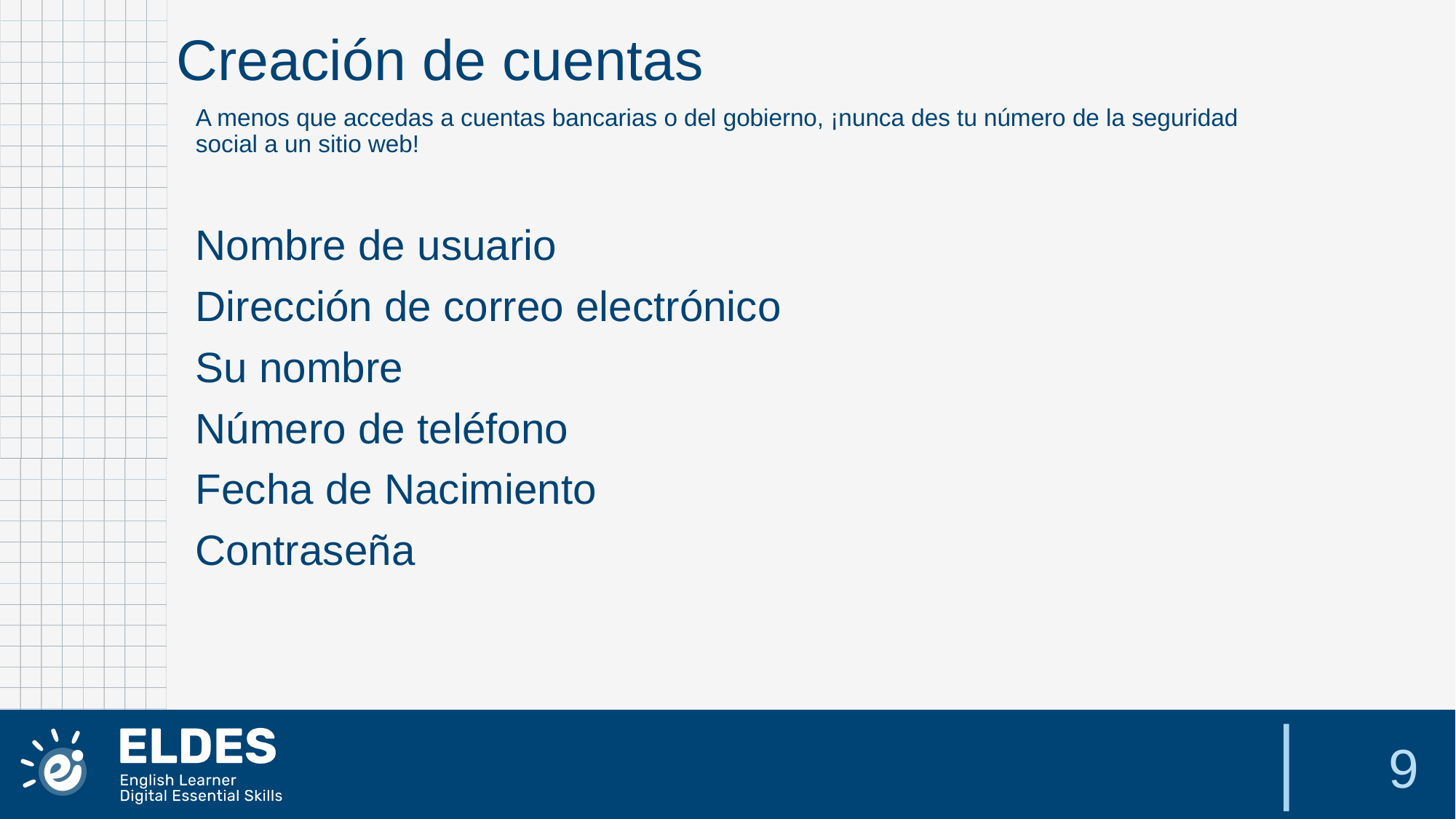

Creación de cuentas
A menos que accedas a cuentas bancarias o del gobierno, ¡nunca des tu número de la seguridad social a un sitio web!
Nombre de usuario
Dirección de correo electrónico
Su nombre
Número de teléfono
Fecha de Nacimiento
Contraseña
9